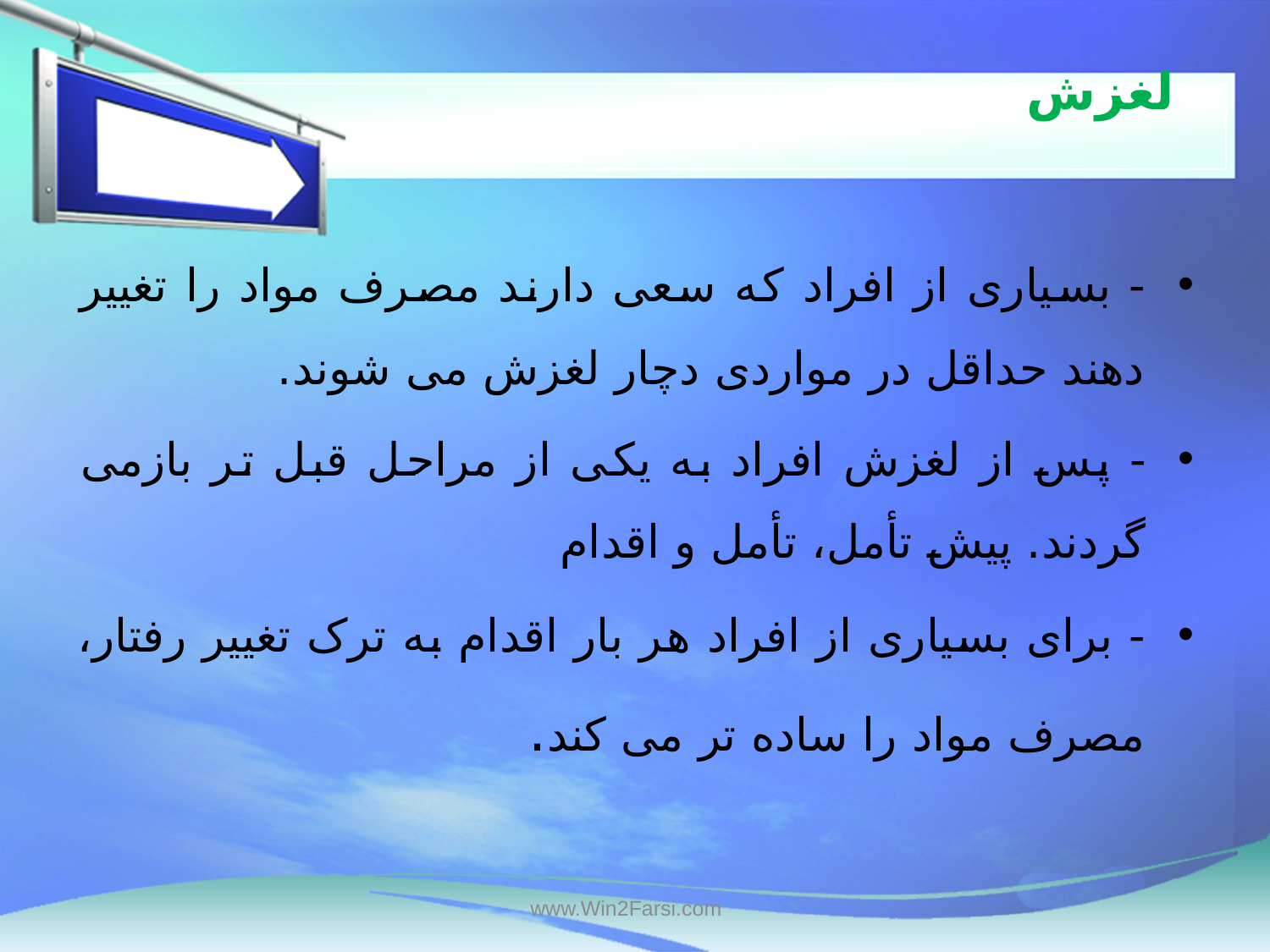

# لغزش
- بسیاری از افراد که سعی دارند مصرف مواد را تغییر دهند حداقل در مواردی دچار لغزش می شوند.
- پس از لغزش افراد به یکی از مراحل قبل تر بازمی گردند. پیش تأمل، تأمل و اقدام
- برای بسیاری از افراد هر بار اقدام به ترک تغییر رفتار، مصرف مواد را ساده تر می کند.

www.Win2Farsi.com